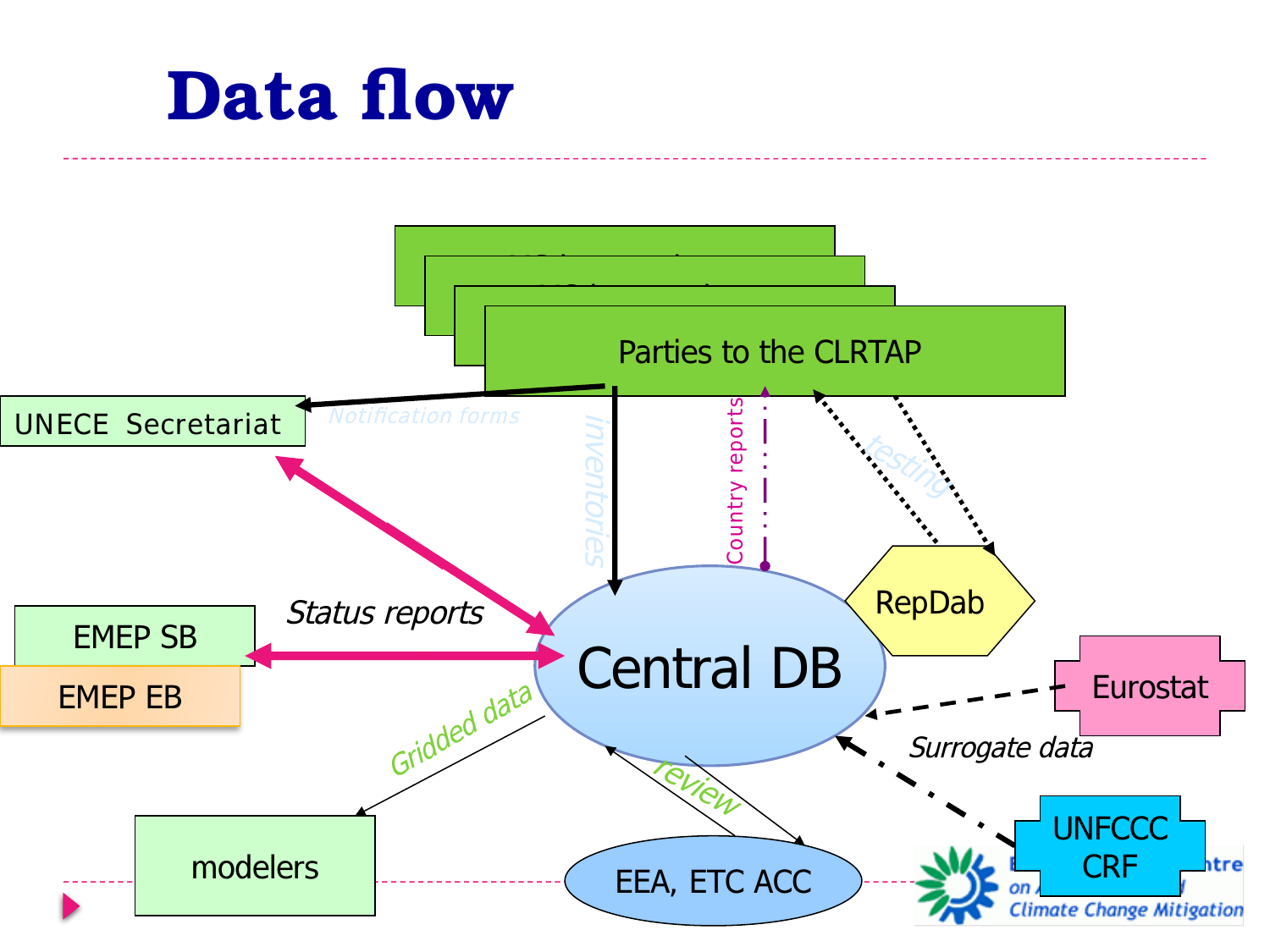

# Data flow
MS inventories
MS inventories
MS inventories
Parties to the CLRTAP

Notification forms

UNECE  Secretariat

testing

Country reports
inventories

RepDab
Central DB
Status reports
EMEP SB
Eurostat

EMEP EB

Gridded data

Surrogate data

review
UNFCCC
CRF
modelers
EEA, ETC ACC